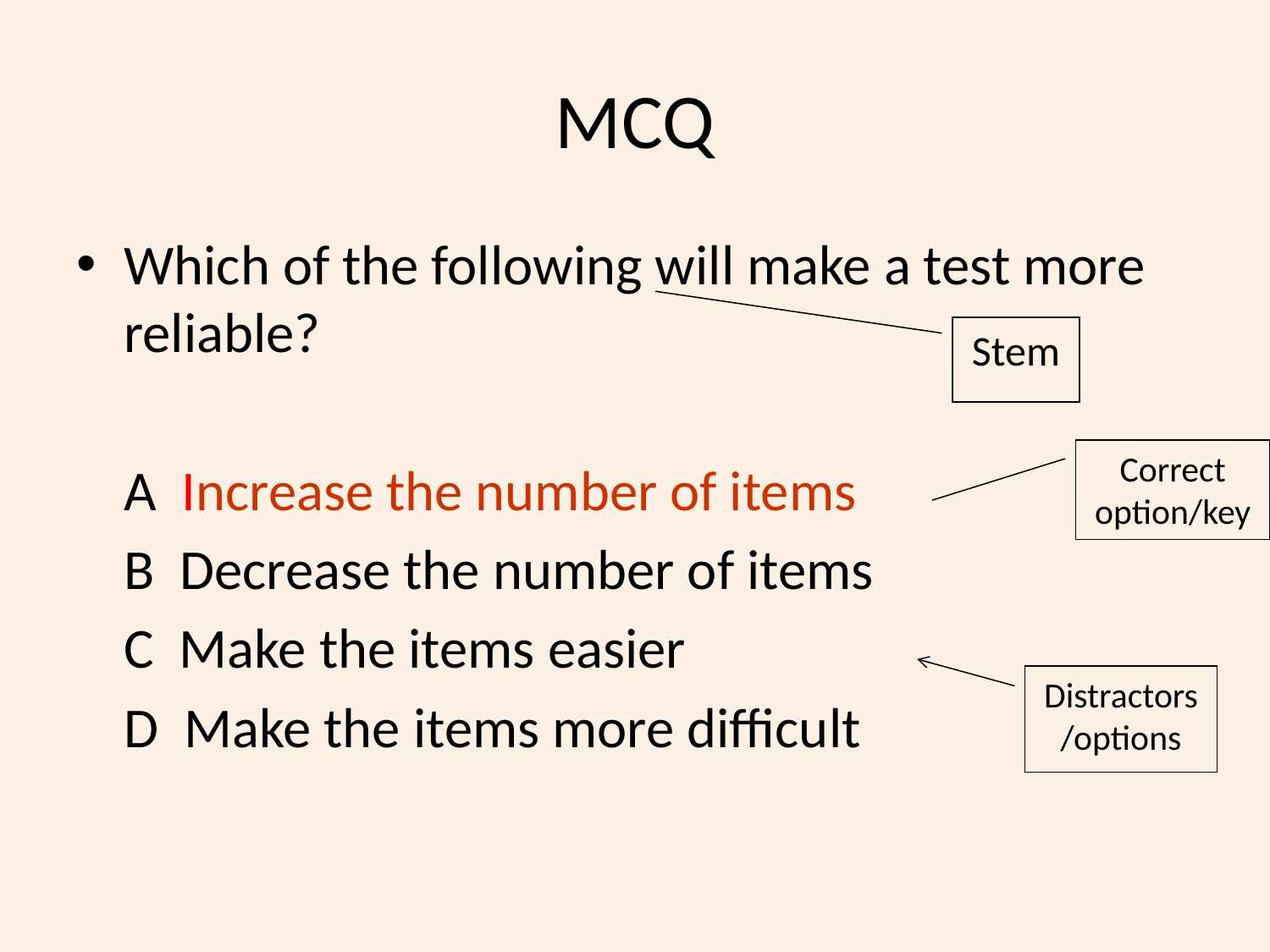

# MCQ
Which of the following will make a test more reliable?

	A  Increase the number of items
	B  Decrease the number of items
	C  Make the items easier
	D  Make the items more difficult

Stem
Correct option/key
Distractors/options